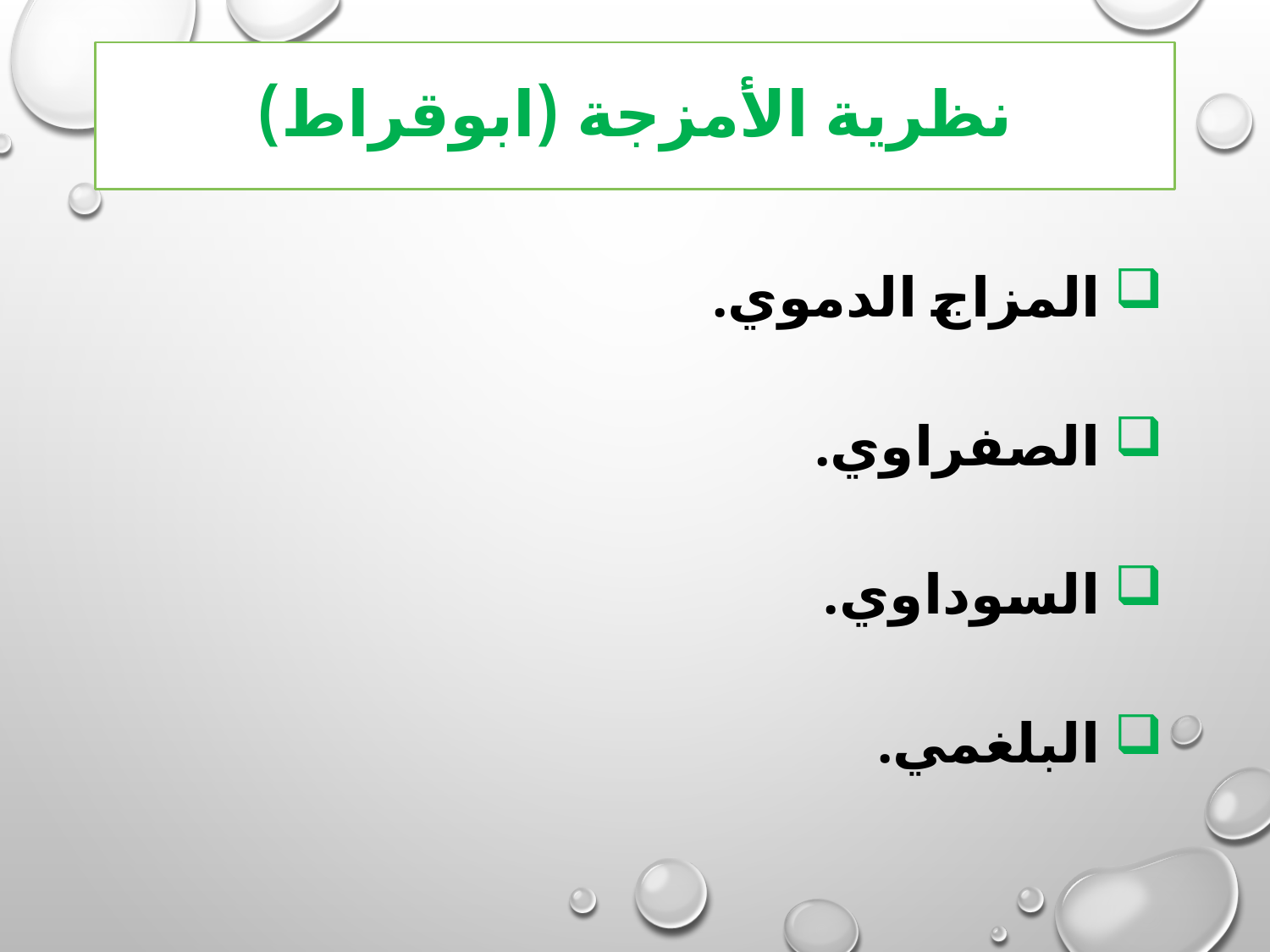

# نظرية الأمزجة (ابوقراط)
 المزاج الدموي.
 الصفراوي.
 السوداوي.
 البلغمي.